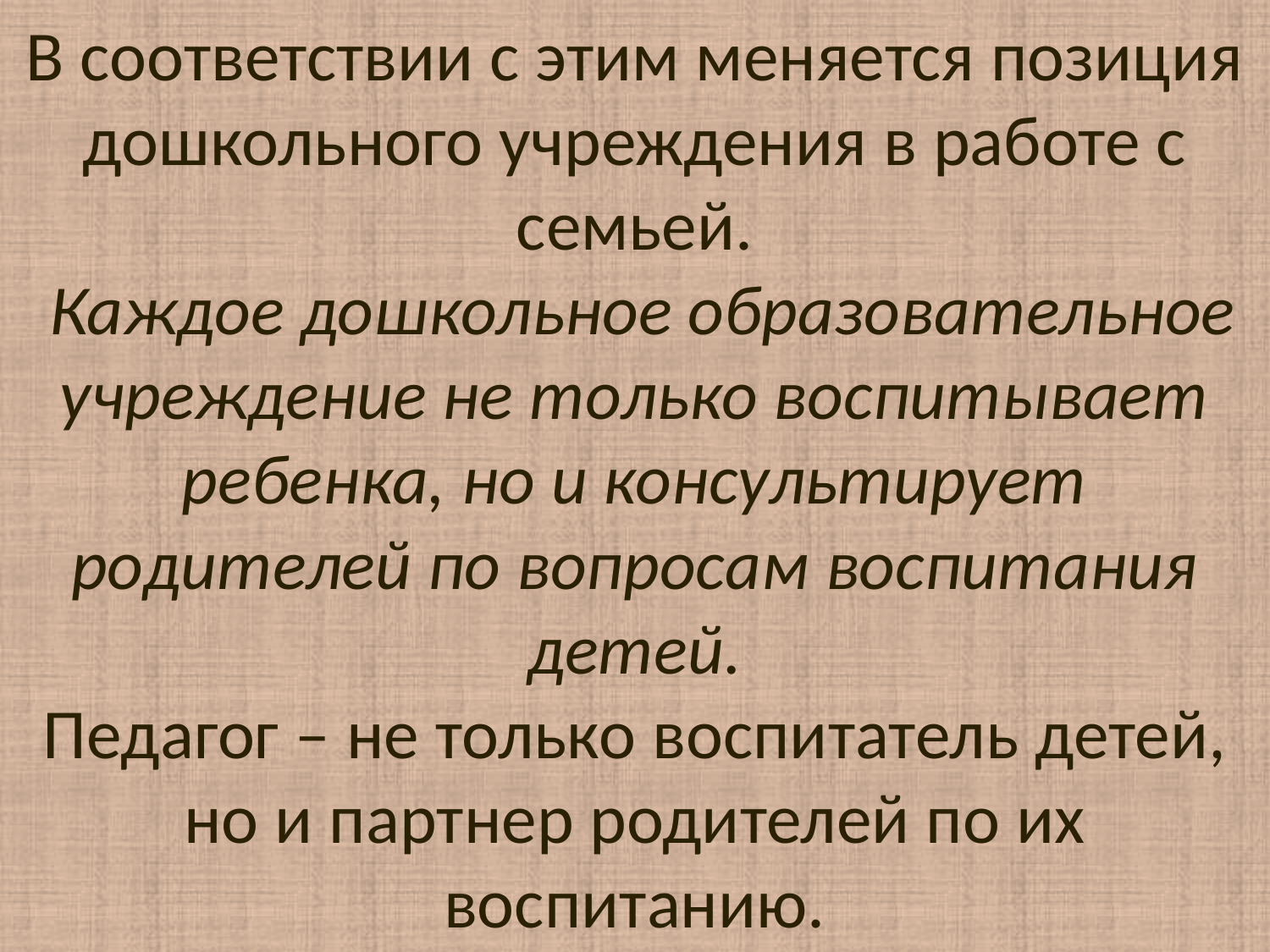

# В соответствии с этим меняется позиция дошкольного учреждения в работе с семьей. Каждое дошкольное образовательное учреждение не только воспитывает ребенка, но и консультирует родителей по вопросам воспитания детей. Педагог – не только воспитатель детей, но и партнер родителей по их воспитанию.